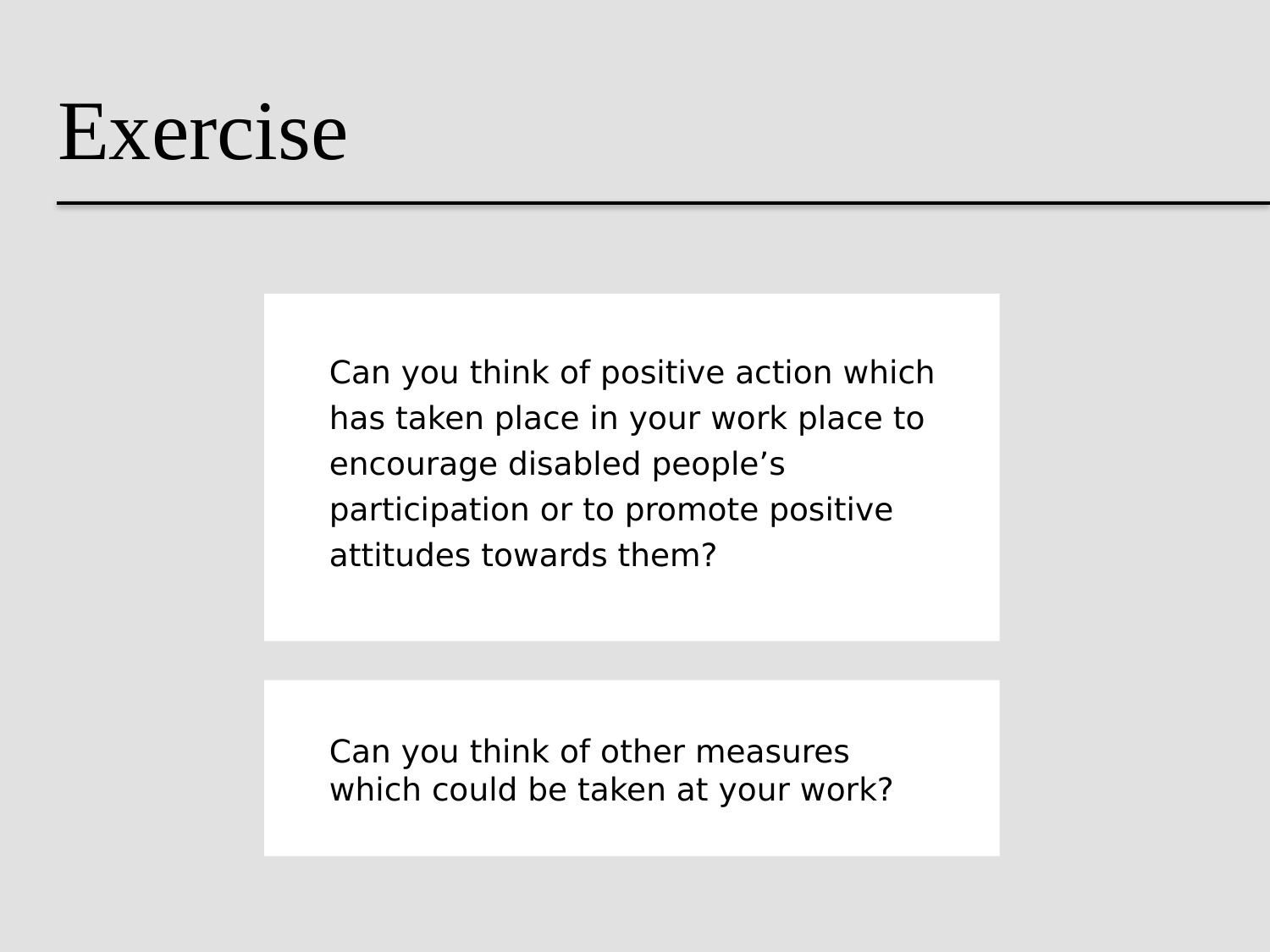

Exercise

Can you think of positive action which has taken place in your work place to encourage disabled people’s participation or to promote positive attitudes towards them?

Can you think of other measures which could be taken at your work?